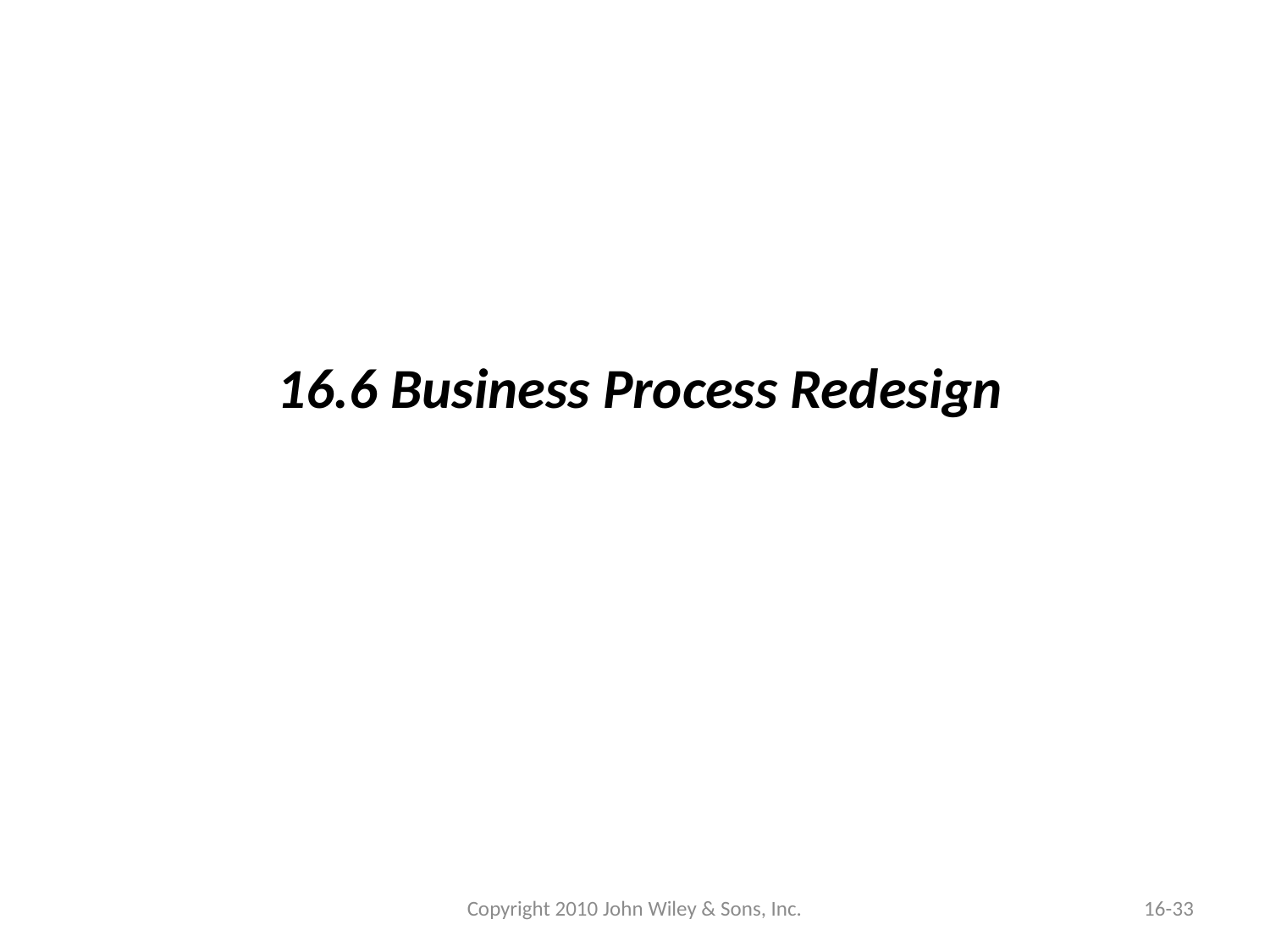

16.6 Business Process Redesign

Copyright 2010 John Wiley & Sons, Inc.
16-33